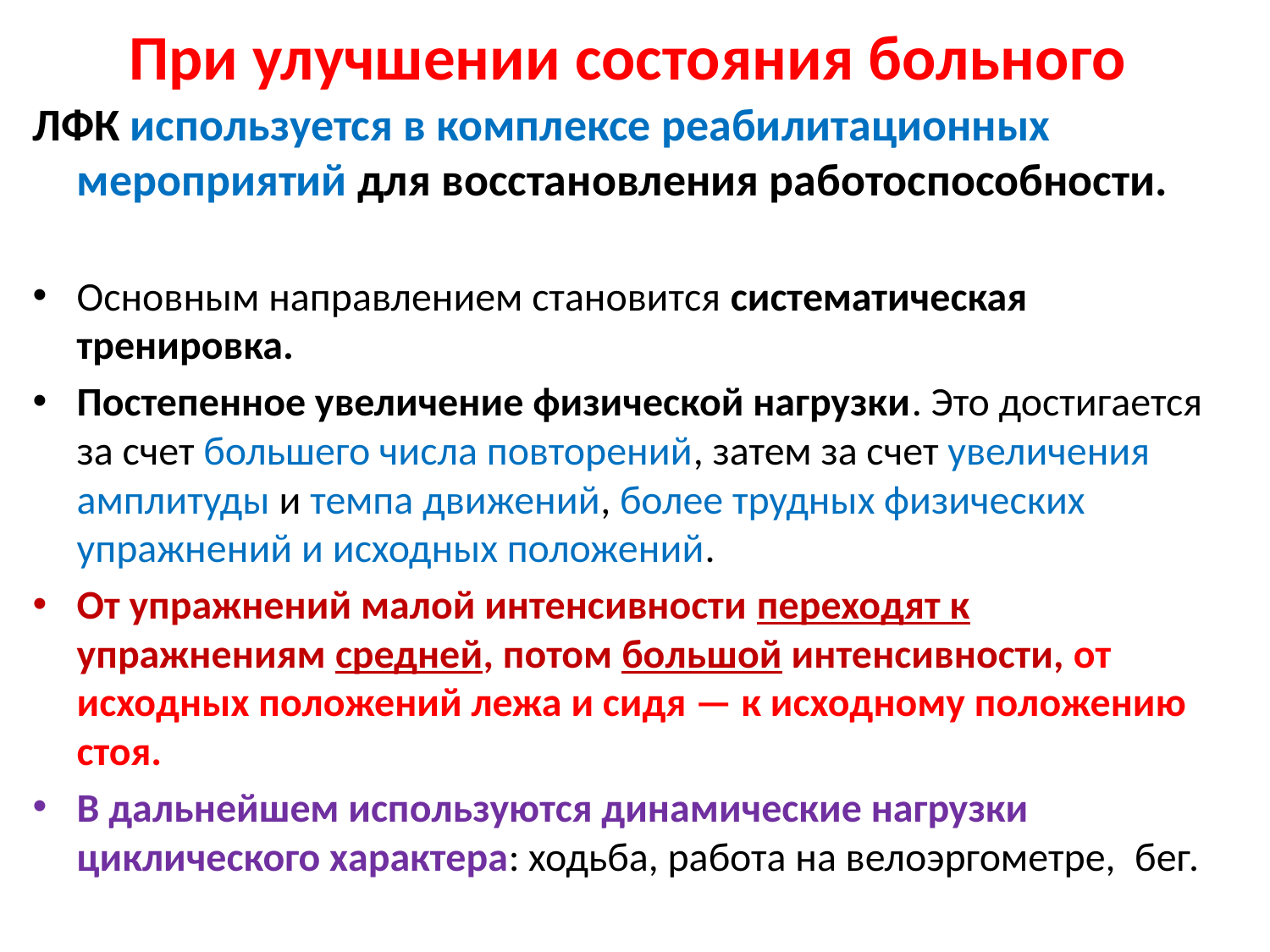

# При улучшении состояния больного
ЛФК используется в комплексе реабилитационных мероприятий для восстановления работоспособности.

Основным направлением становится систематическая тренировка.
Постепенное увеличение физической нагрузки. Это достигается за счет большего числа повторений, затем за счет увеличения амплитуды и темпа движений, более трудных физических упражнений и исходных положений.
От упражнений малой интенсивности переходят к упражнениям средней, потом большой интенсивности, от исходных положений лежа и сидя — к исходному положению стоя.
В дальнейшем используются динамические нагрузки циклического характера: ходьба, работа на велоэргометре,  бег.